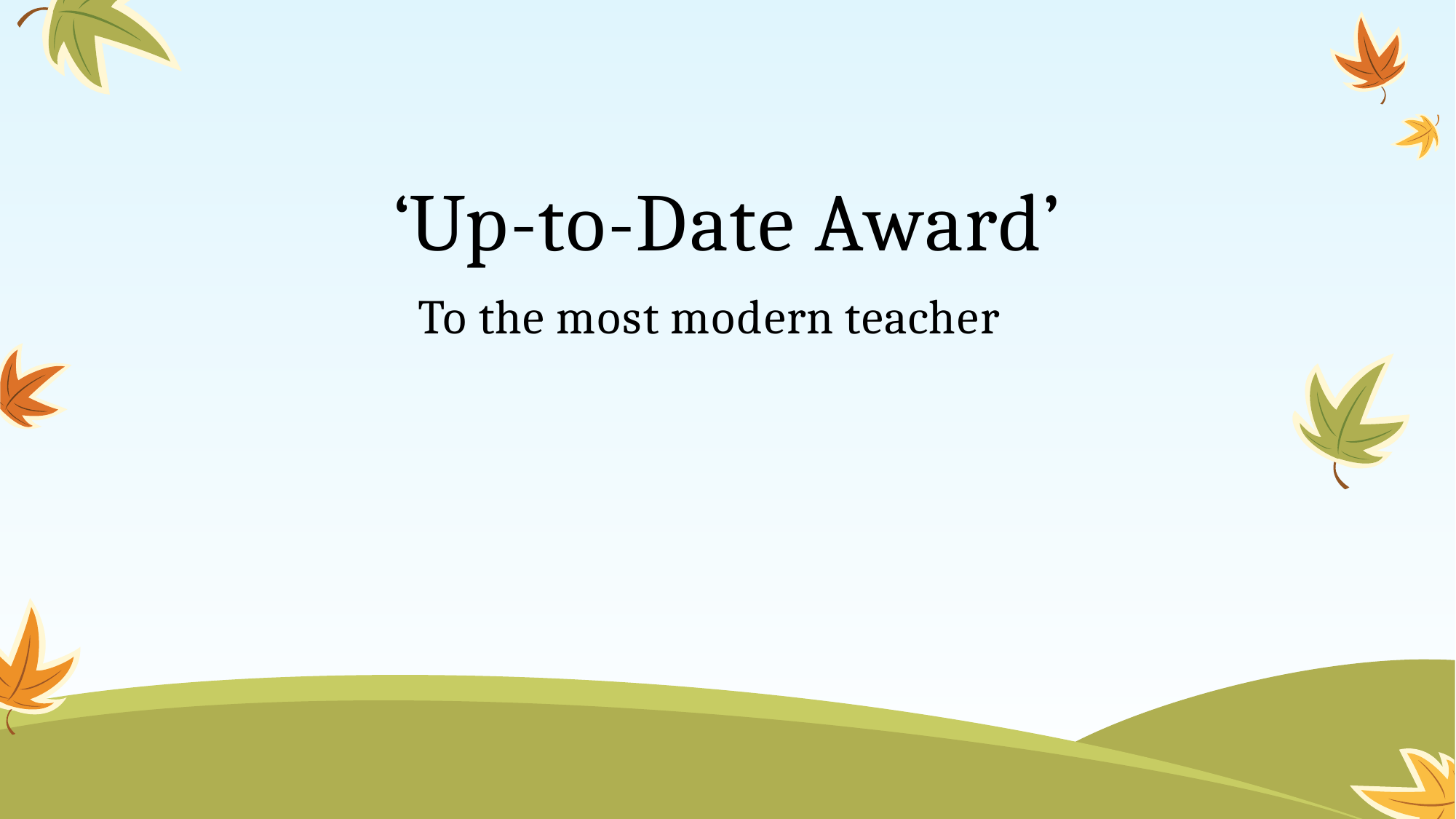

# ‘Up-to-Date Award’
To the most modern teacher